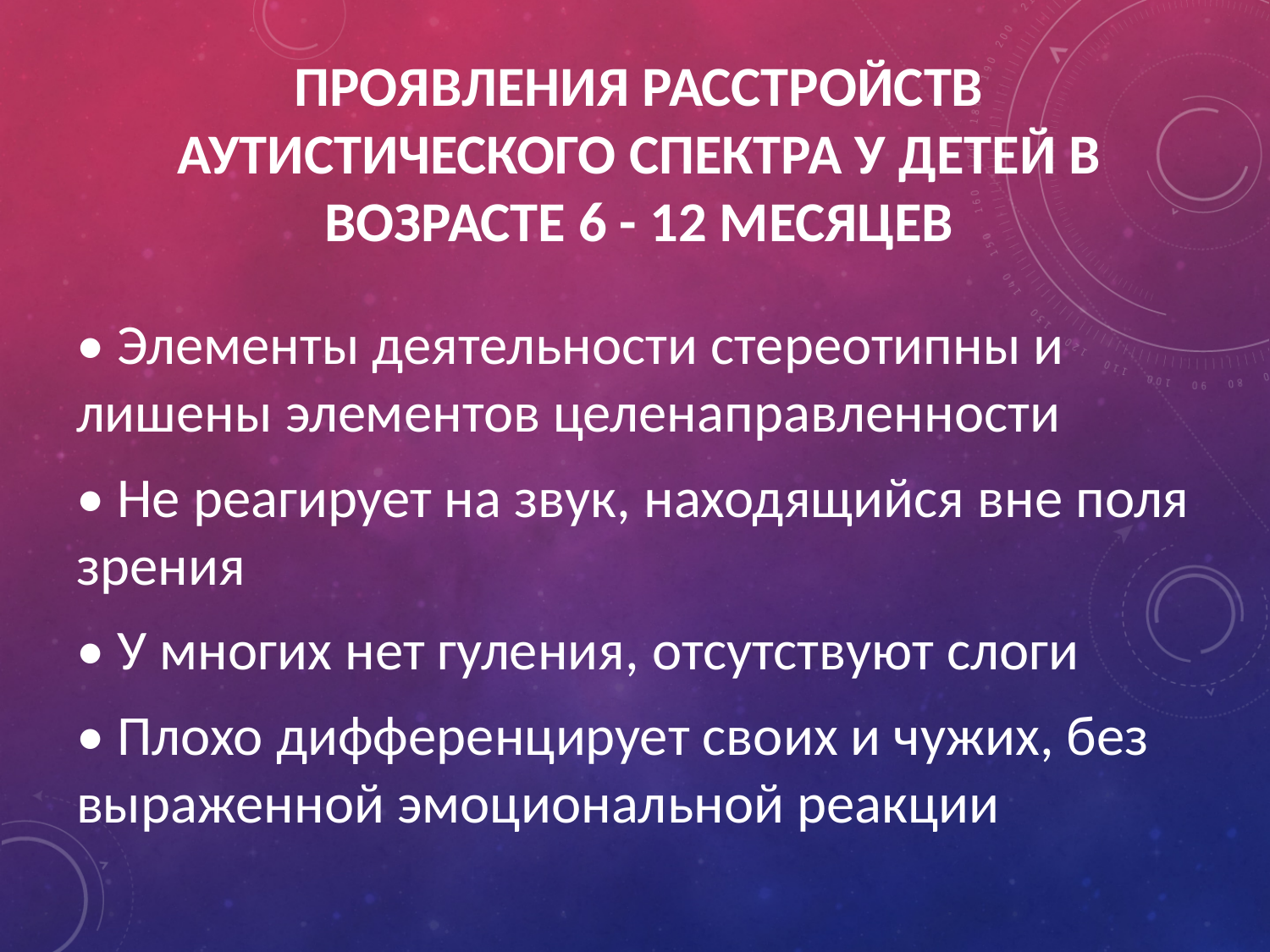

# Проявления расстройств аутистического спектра у детей в возрасте 6 - 12 месяцев
• Элементы деятельности стереотипны и лишены элементов целенаправленности
• Не реагирует на звук, находящийся вне поля зрения
• У многих нет гуления, отсутствуют слоги
• Плохо дифференцирует своих и чужих, без выраженной эмоциональной реакции